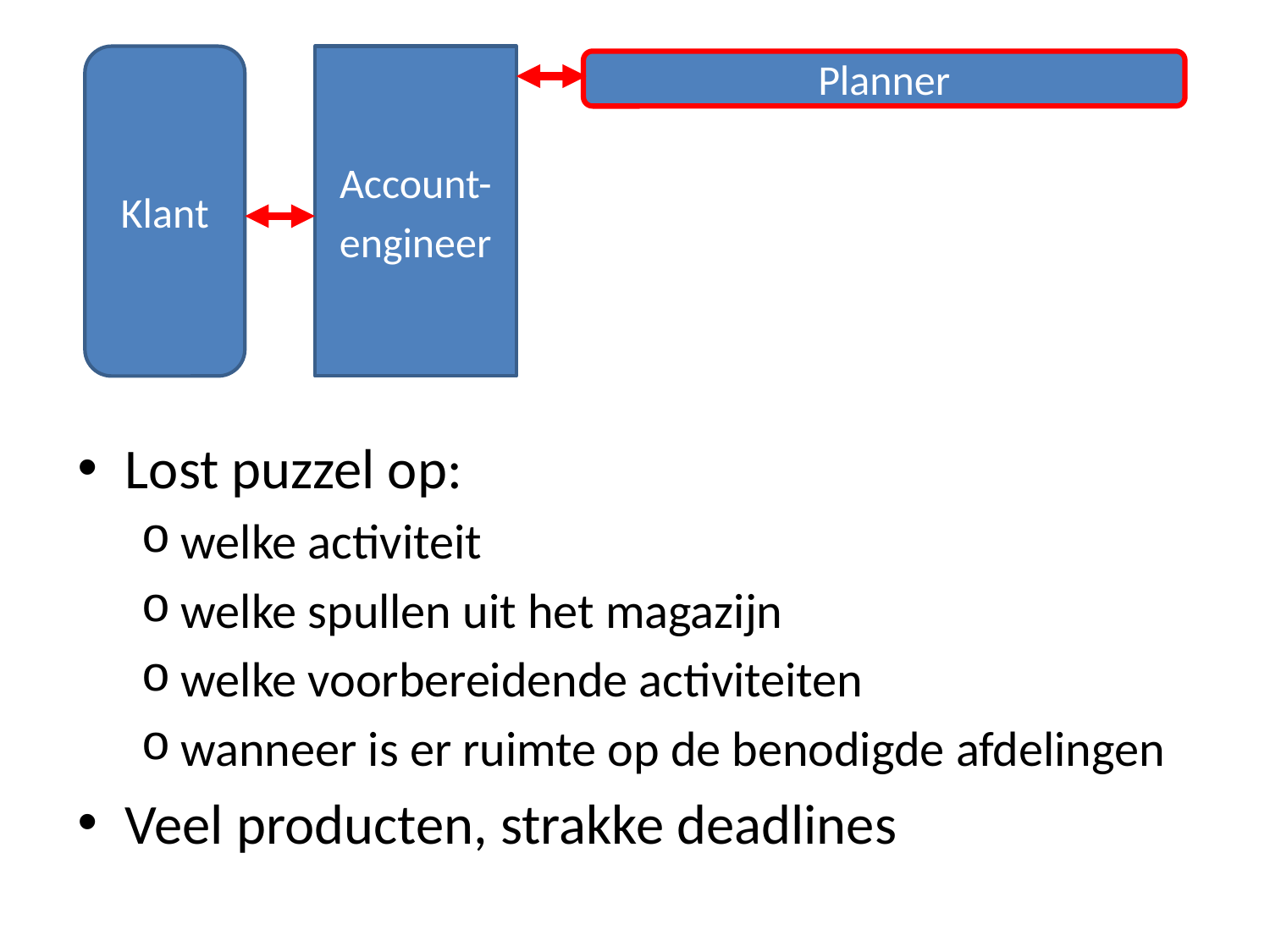

Klant
Account-
engineer
Planner
Lost puzzel op:
welke activiteit
welke spullen uit het magazijn
welke voorbereidende activiteiten
wanneer is er ruimte op de benodigde afdelingen
Veel producten, strakke deadlines